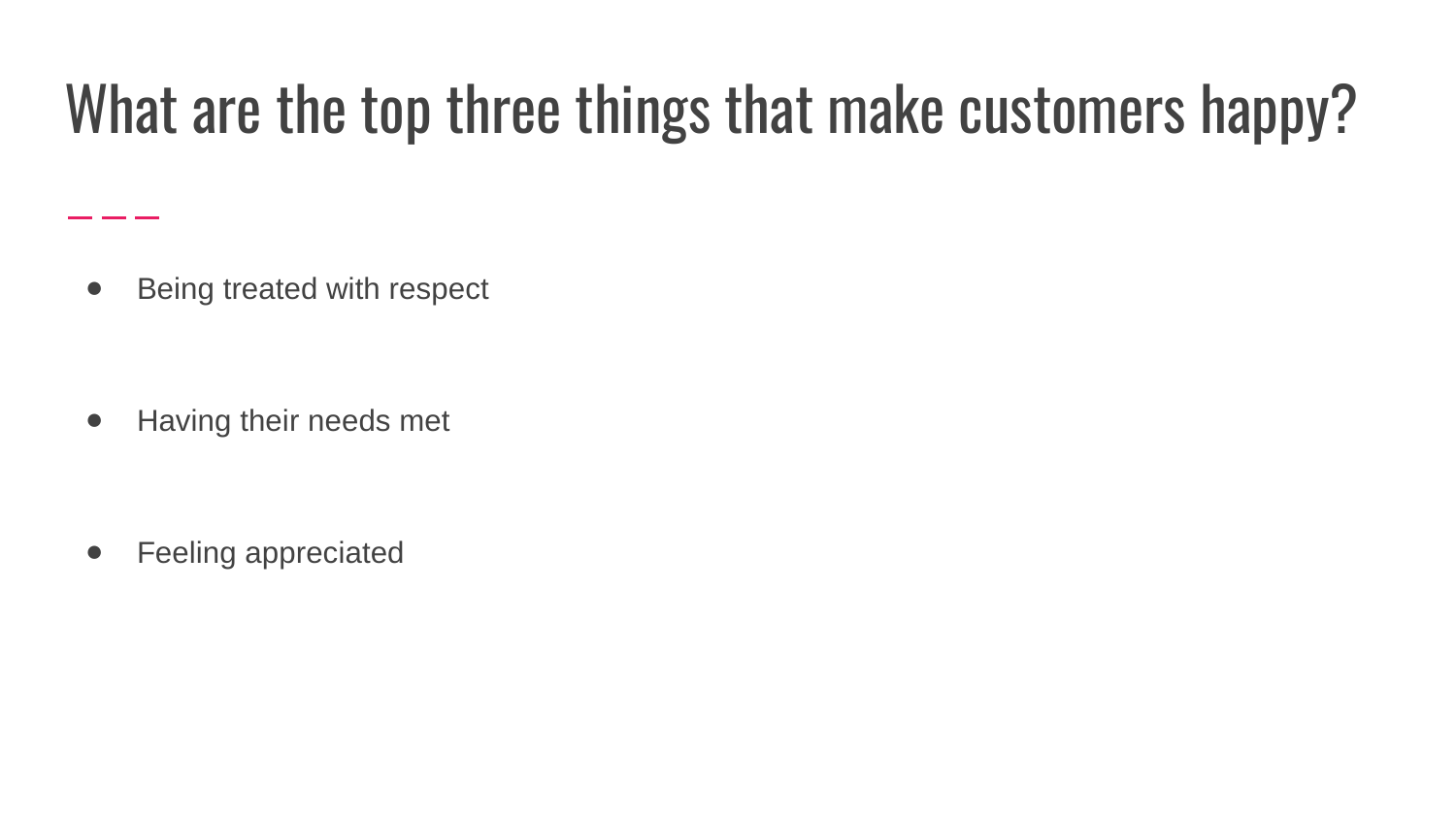

# What are the top three things that make customers happy?
Being treated with respect

Having their needs met

Feeling appreciated